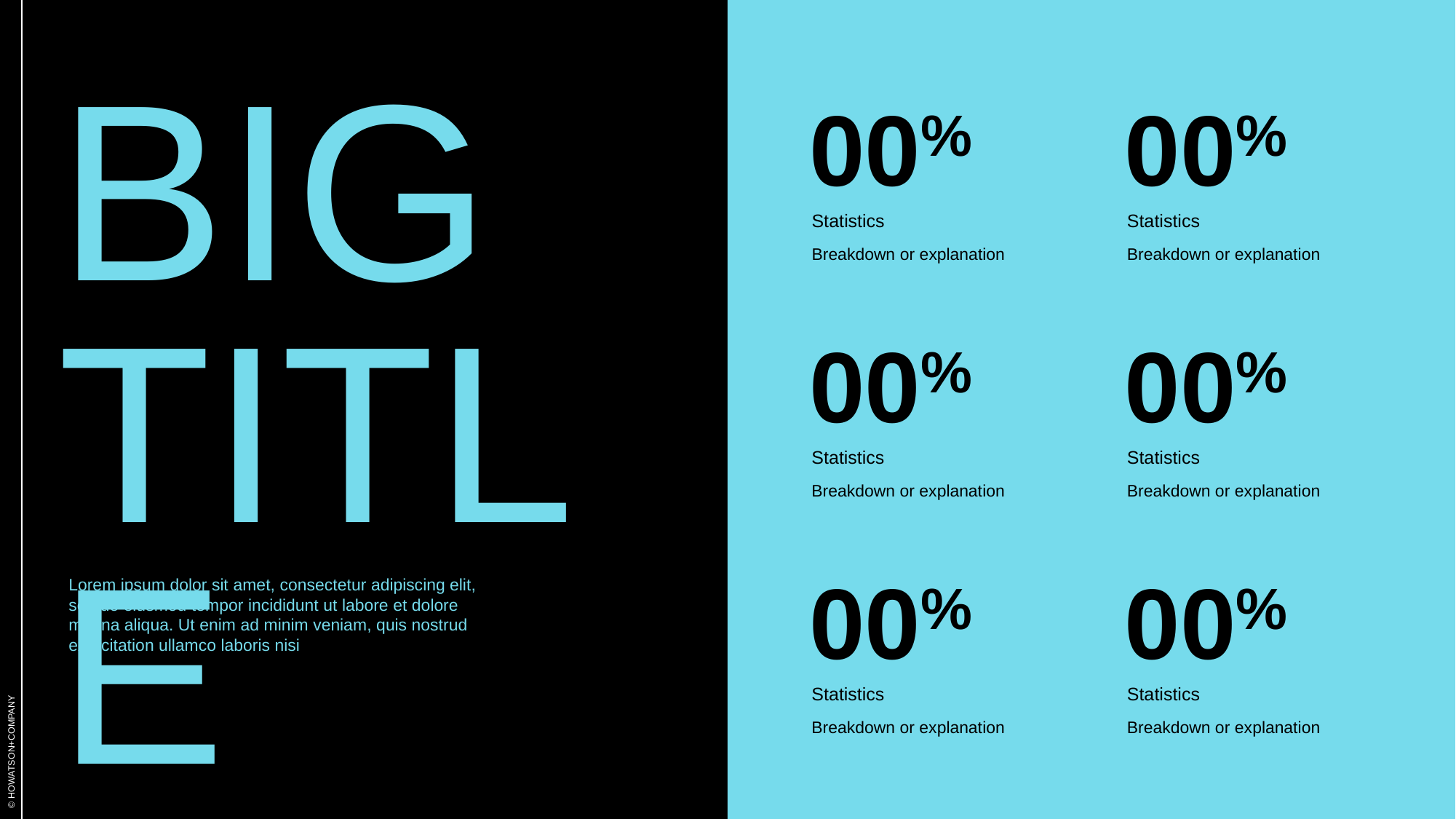

© HOWATSON+COMPANY

BIG TITLE
00%
Statistics
Breakdown or explanation
00%
Statistics
Breakdown or explanation

00%
Statistics
Breakdown or explanation
00%
Statistics
Breakdown or explanation
Lorem ipsum dolor sit amet, consectetur adipiscing elit, sed do eiusmod tempor incididunt ut labore et dolore magna aliqua. Ut enim ad minim veniam, quis nostrud exercitation ullamco laboris nisi
00%
Statistics
Breakdown or explanation
00%
Statistics
Breakdown or explanation